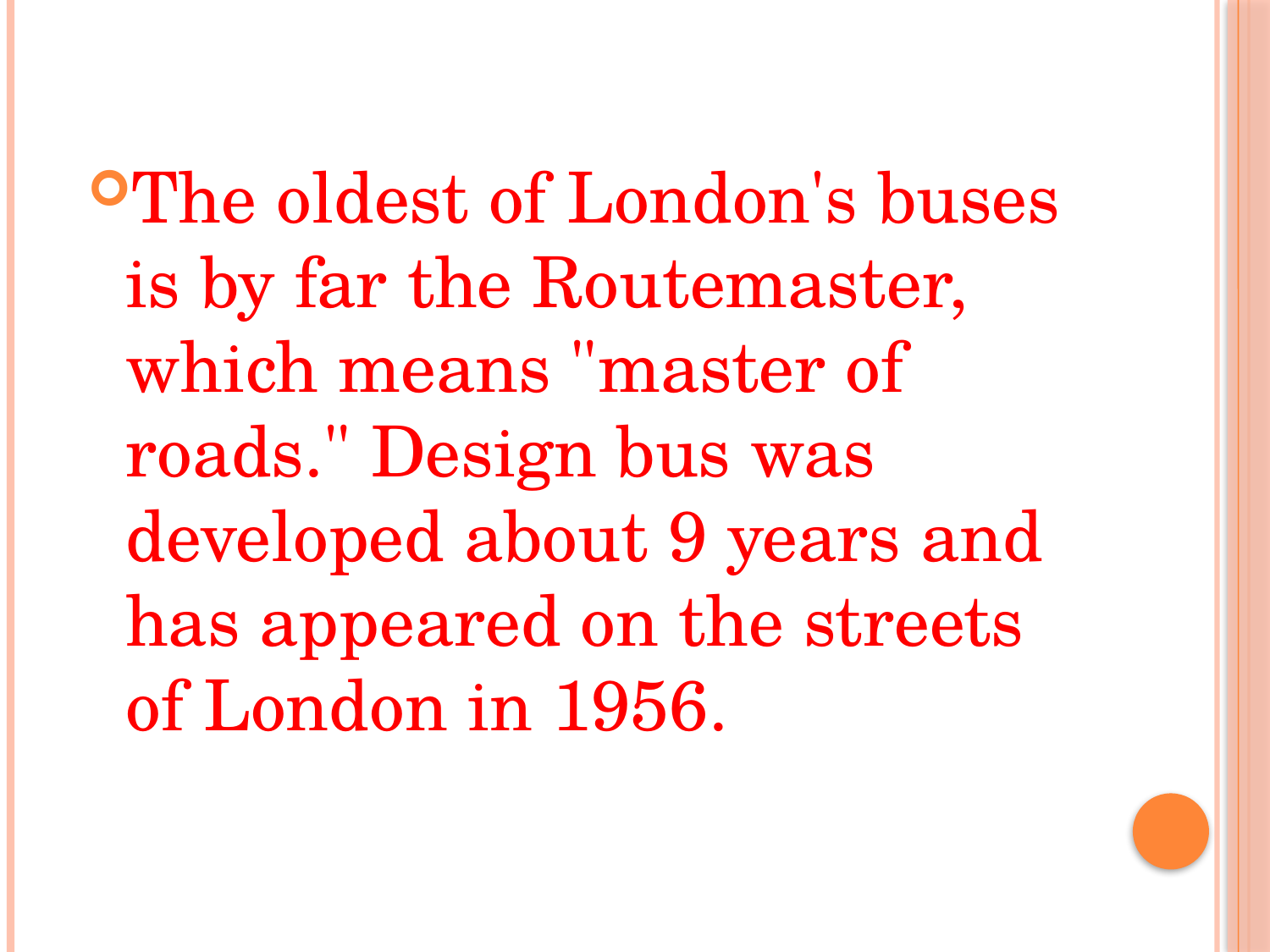

The oldest of London's buses is by far the Routemaster, which means "master of roads." Design bus was developed about 9 years and has appeared on the streets of London in 1956.